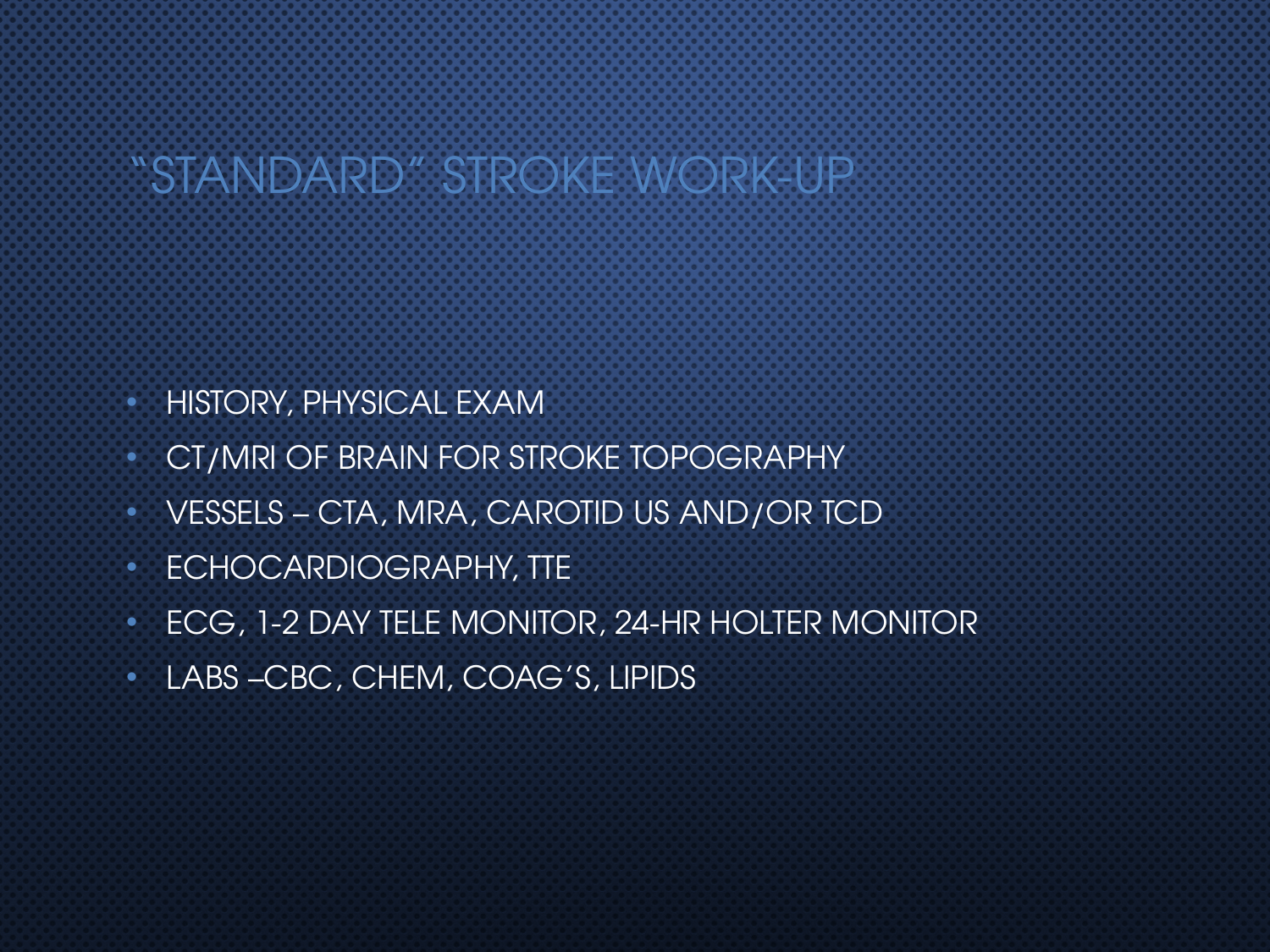

# “Standard” Stroke Work-up
History, physical exam
CT/MRI of brain for stroke topography
Vessels – CTA, MRA, carotid US and/or TCD
Echocardiography, TTE
ECG, 1-2 day tele monitor, 24-hr Holter monitor
Labs –CBC, chem, coag’s, lipids